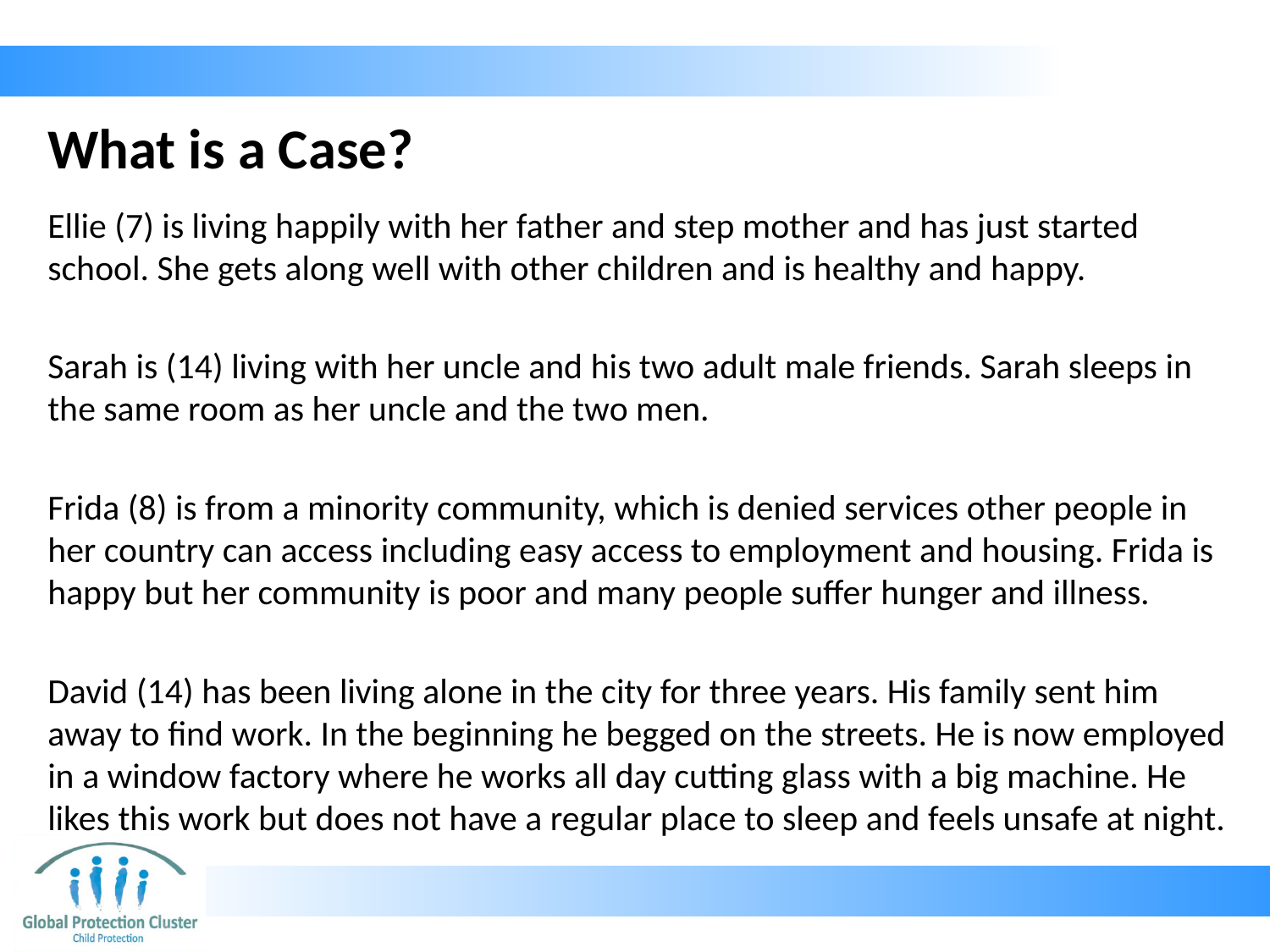

# What is a Case?
Ellie (7) is living happily with her father and step mother and has just started school. She gets along well with other children and is healthy and happy.

Sarah is (14) living with her uncle and his two adult male friends. Sarah sleeps in the same room as her uncle and the two men.

Frida (8) is from a minority community, which is denied services other people in her country can access including easy access to employment and housing. Frida is happy but her community is poor and many people suffer hunger and illness.

David (14) has been living alone in the city for three years. His family sent him away to find work. In the beginning he begged on the streets. He is now employed in a window factory where he works all day cutting glass with a big machine. He likes this work but does not have a regular place to sleep and feels unsafe at night.